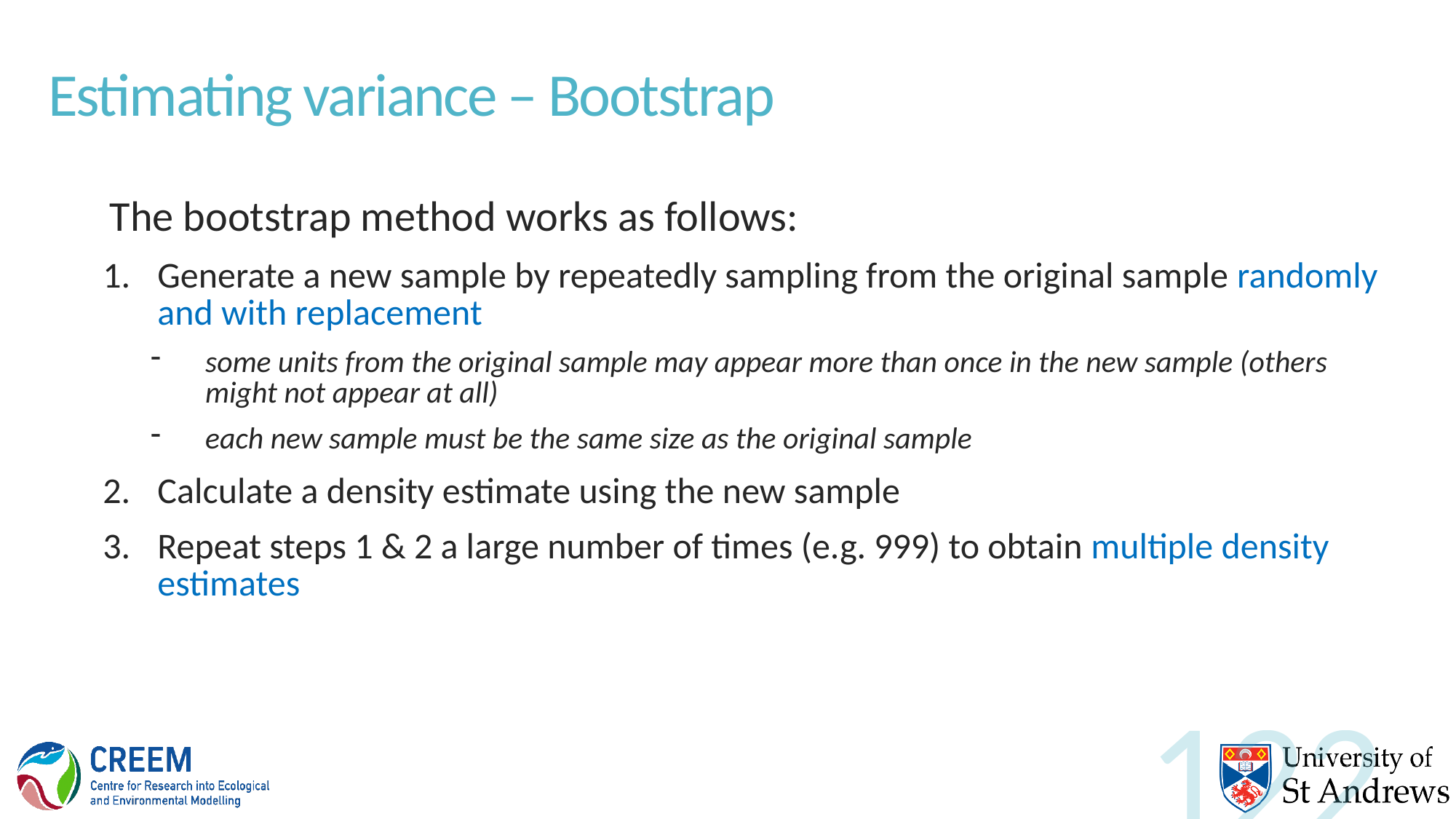

# Estimating variance – Bootstrap
The bootstrap method works as follows:
Generate a new sample by repeatedly sampling from the original sample randomly and with replacement
some units from the original sample may appear more than once in the new sample (others might not appear at all)
each new sample must be the same size as the original sample
Calculate a density estimate using the new sample
Repeat steps 1 & 2 a large number of times (e.g. 999) to obtain multiple density estimates

122